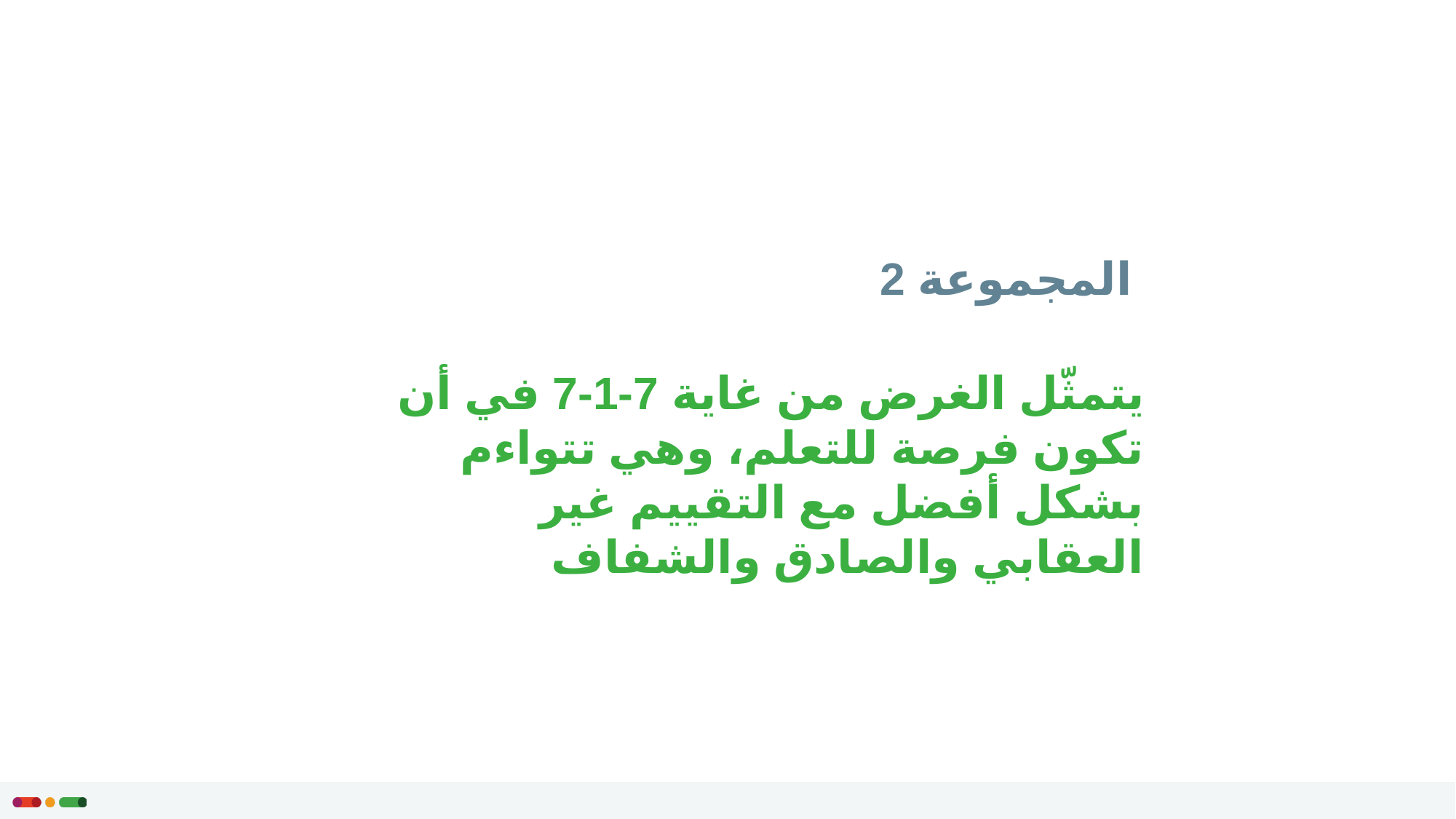

المجموعة 2

يتمثّل الغرض من غاية 7-1-7 في أن تكون فرصة للتعلم، وهي تتواءم بشكل أفضل مع التقييم غير العقابي والصادق والشفاف